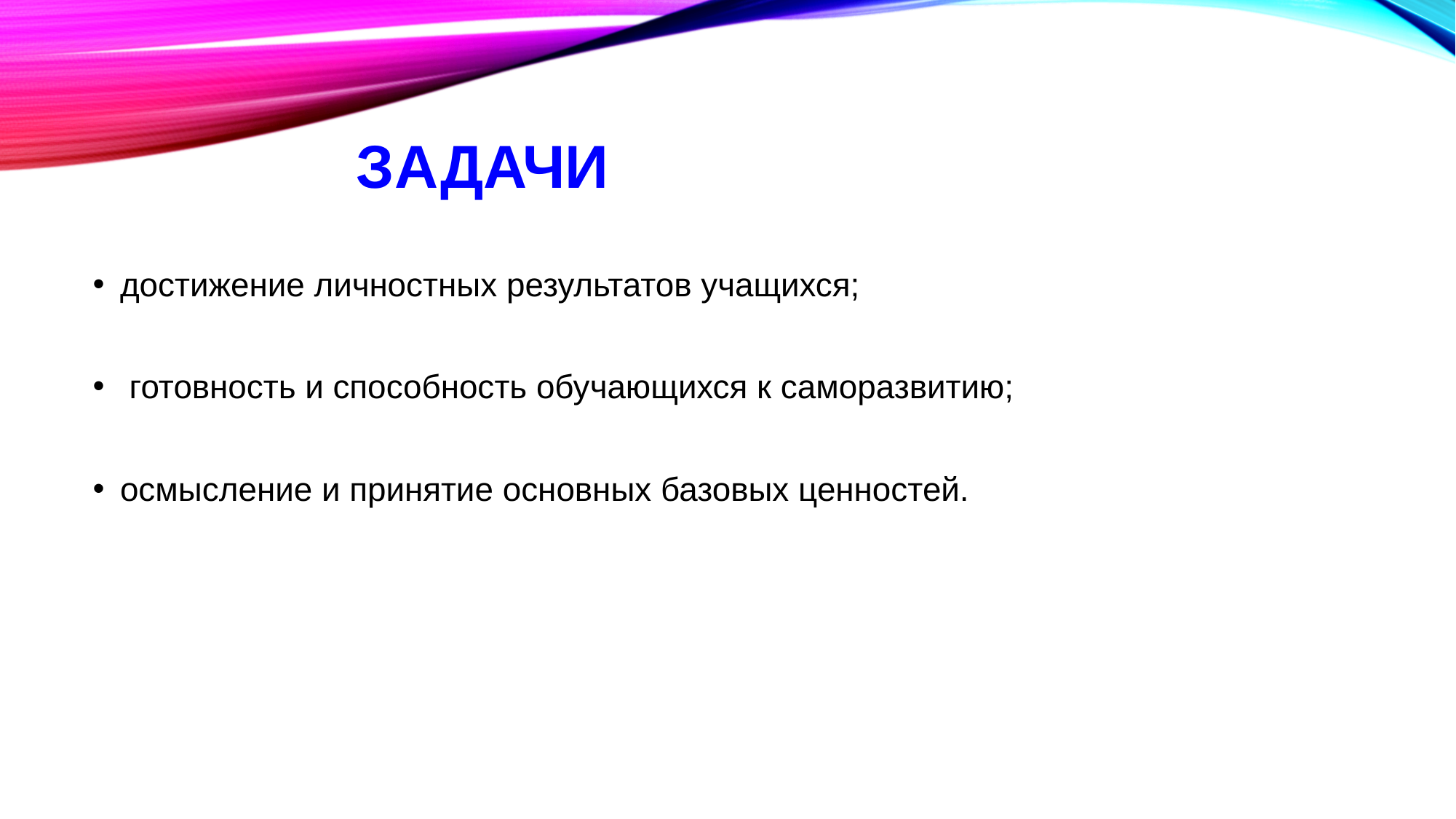

# задачи
достижение личностных результатов учащихся;

 готовность и способность обучающихся к саморазвитию;

осмысление и принятие основных базовых ценностей.